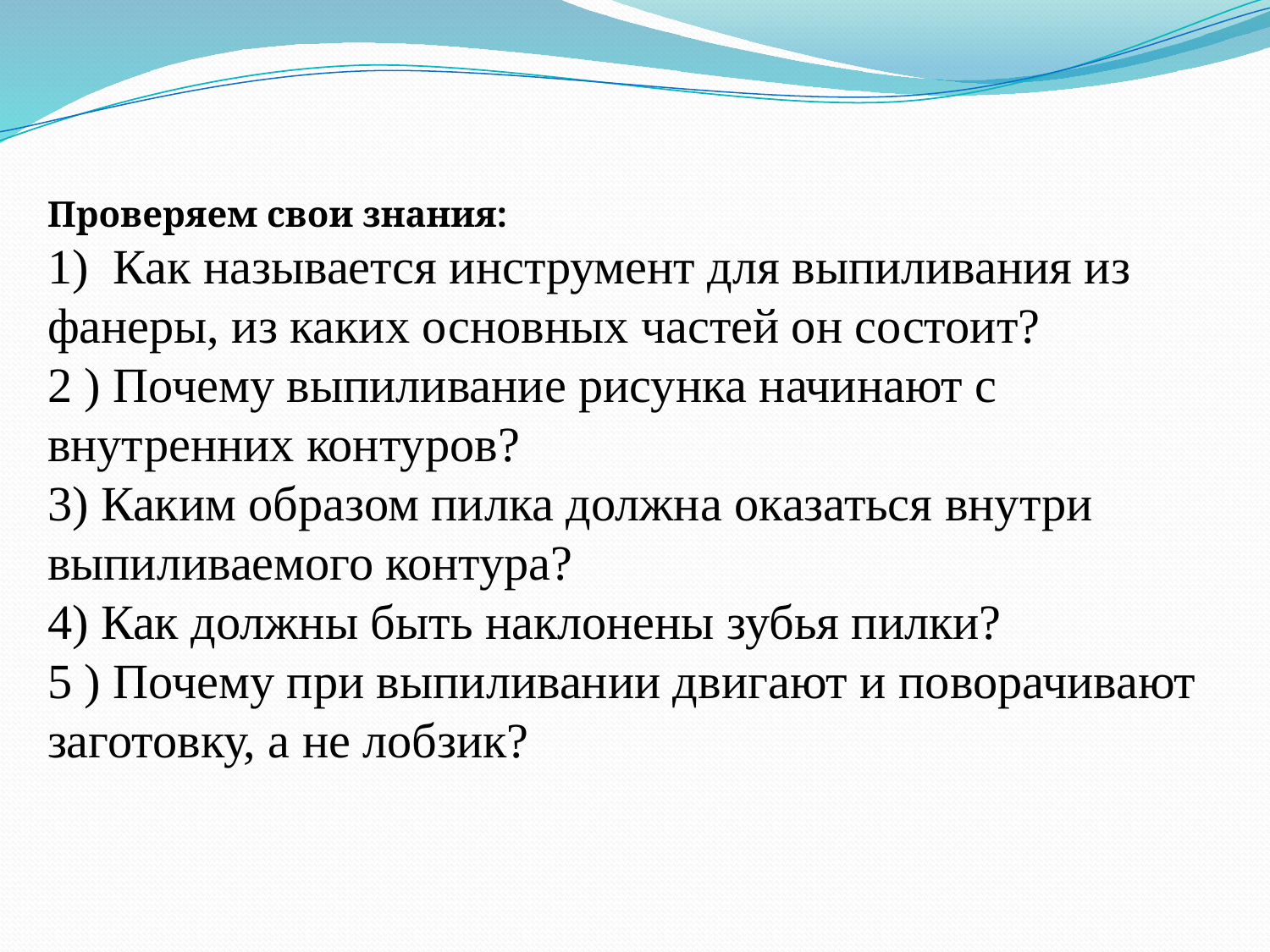

Проверяем свои знания:
1)  Как называется инструмент для выпиливания из фанеры, из каких основных частей он состоит?
2 ) Почему выпиливание рисунка начинают с внутренних контуров?
3) Каким образом пилка должна оказаться внутри выпиливаемого контура?
4) Как должны быть наклонены зубья пилки?
5 ) Почему при выпиливании двигают и поворачивают заготовку, а не лобзик?